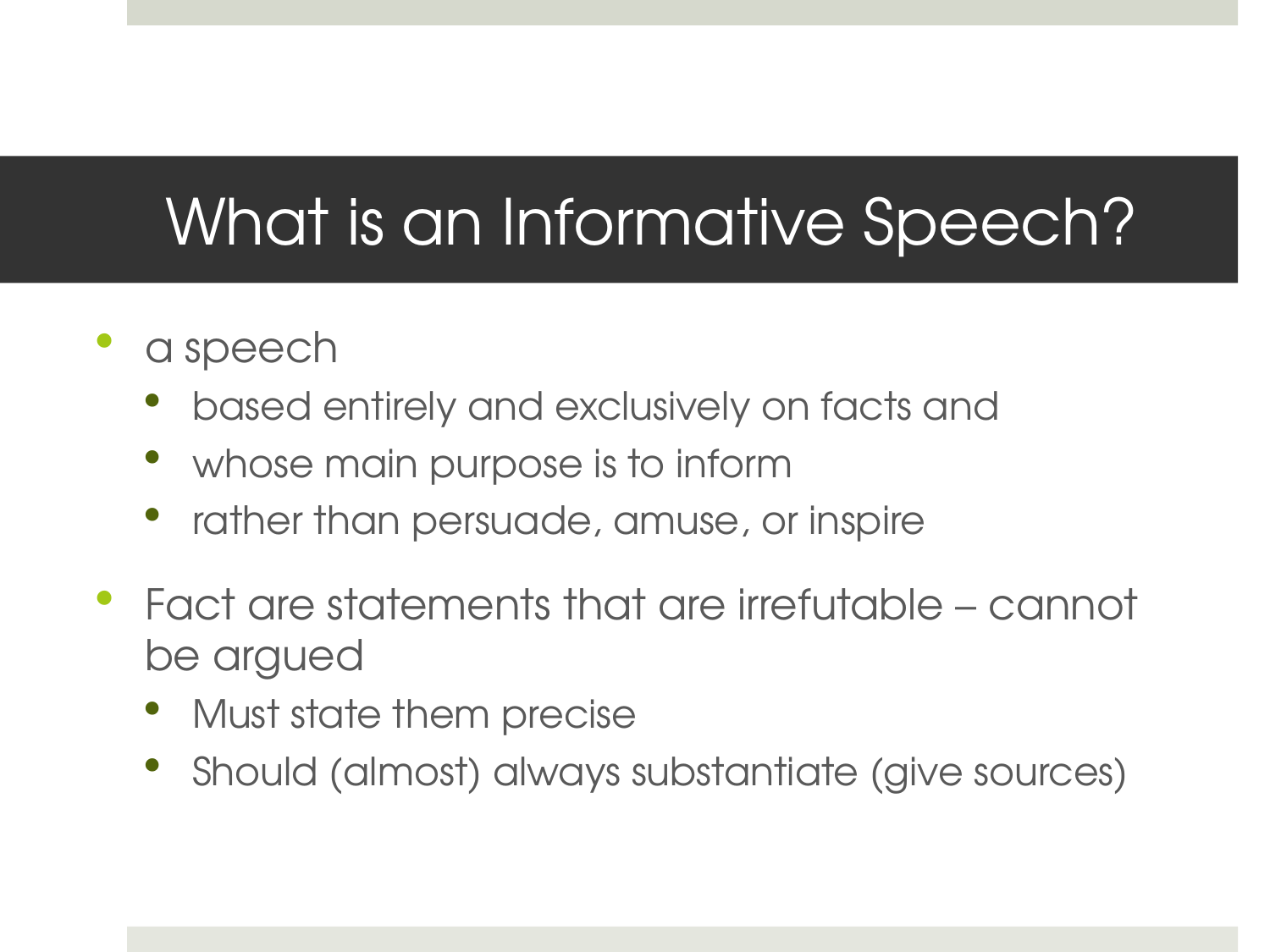

# What is an Informative Speech?
a speech
based entirely and exclusively on facts and
whose main purpose is to inform
rather than persuade, amuse, or inspire
Fact are statements that are irrefutable – cannot be argued
Must state them precise
Should (almost) always substantiate (give sources)